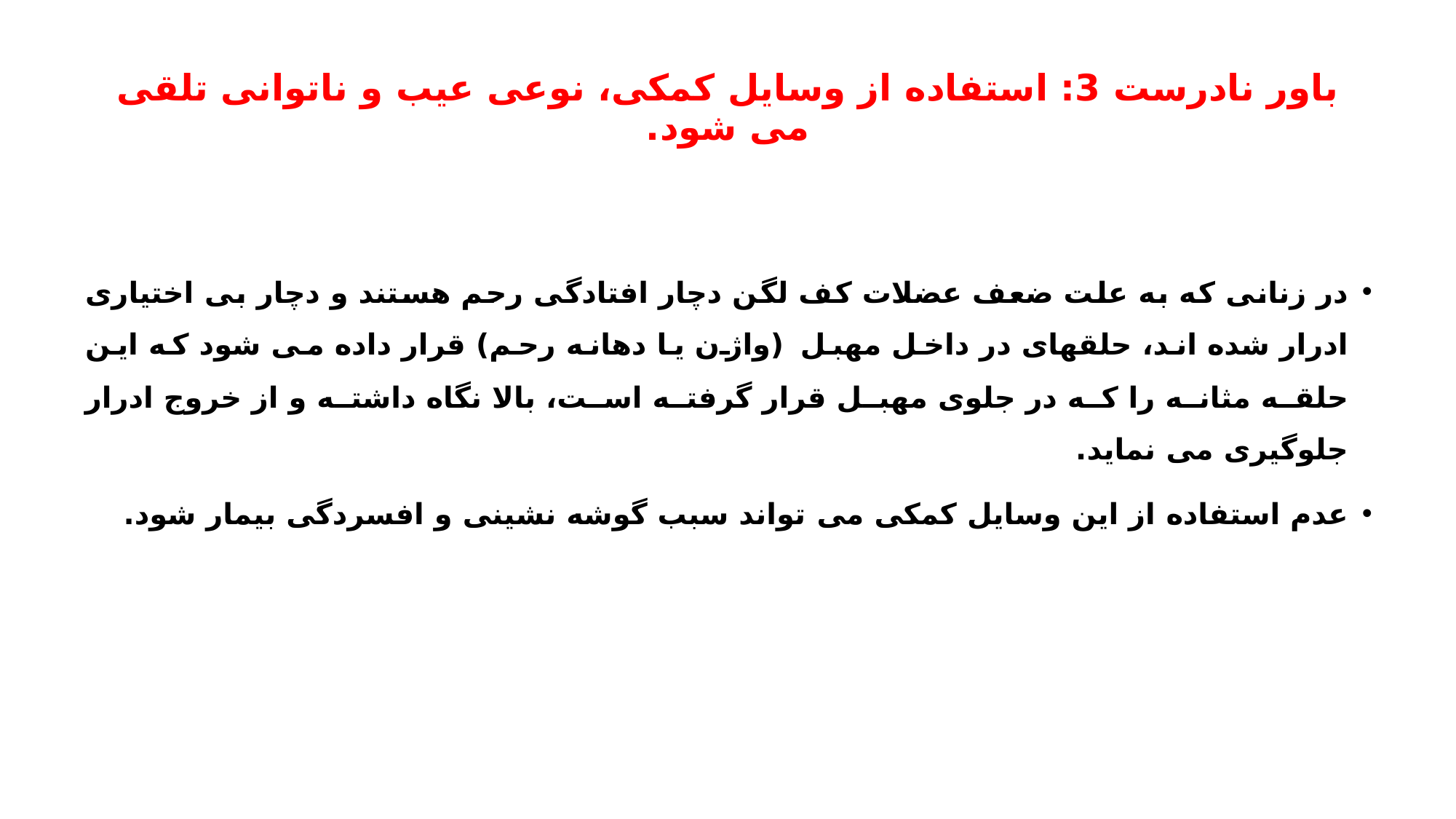

# باور نادرست 3: استفاده از وسایل کمکی، نوعی عیب و ناتوانی تلقی می شود.
در زنانی که به علت ضعف عضلات کف لگن دچار افتادگی رحم هستند و دچار بی اختیاری ادرار شده اند، حلقهای در داخل مهبل (واژن یا دهانه رحم) قرار داده می شود که این حلقه مثانه را که در جلوی مهبل قرار گرفته است، بالا نگاه داشته و از خروج ادرار جلوگیری می نماید.
عدم استفاده از این وسایل کمکی می تواند سبب گوشه نشینی و افسردگی بیمار شود.